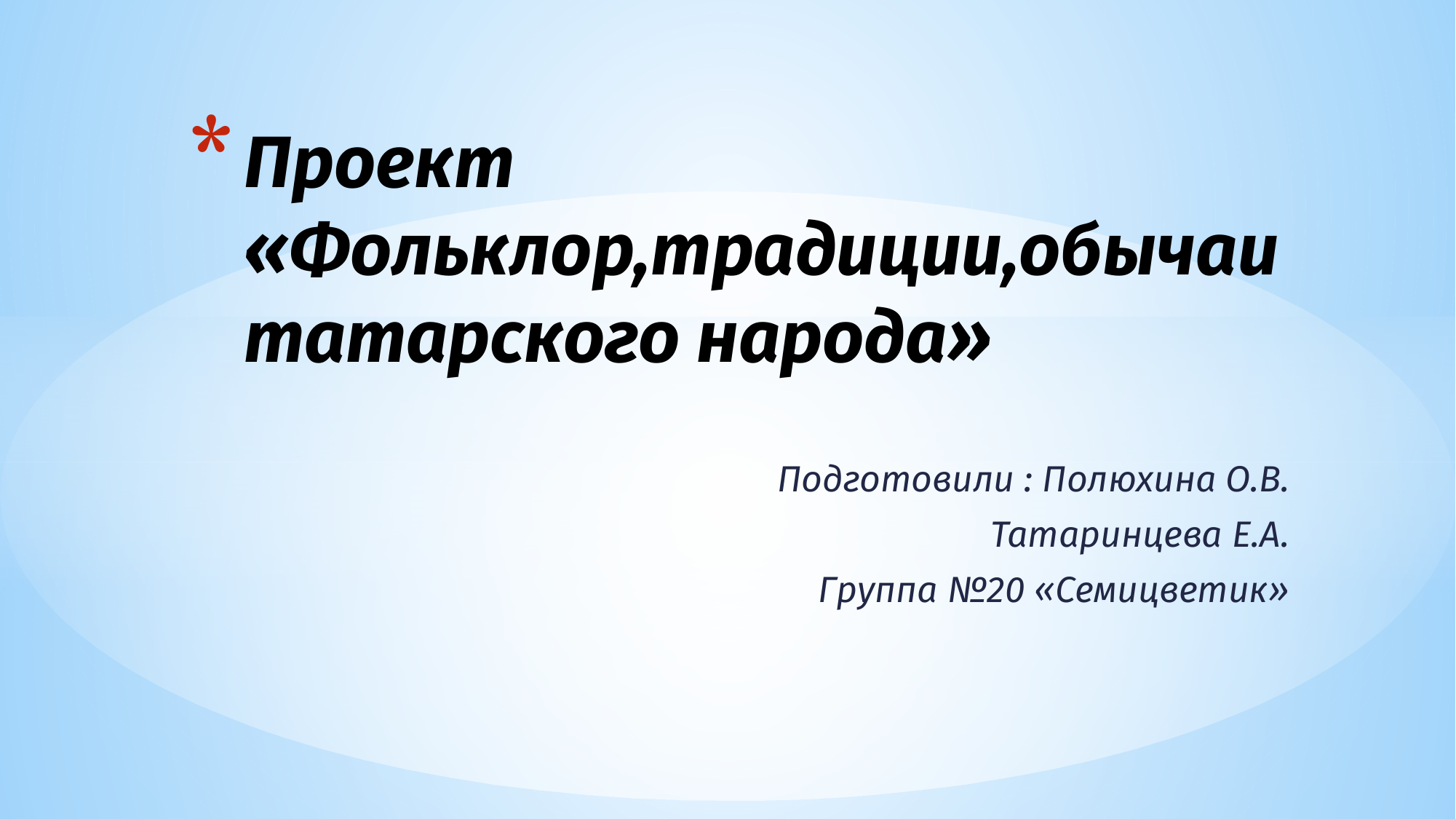

# Проект «Фольклор,традиции,обычаи татарского народа»
Подготовили : Полюхина О.В.
Татаринцева Е.А.
Группа №20 «Семицветик»